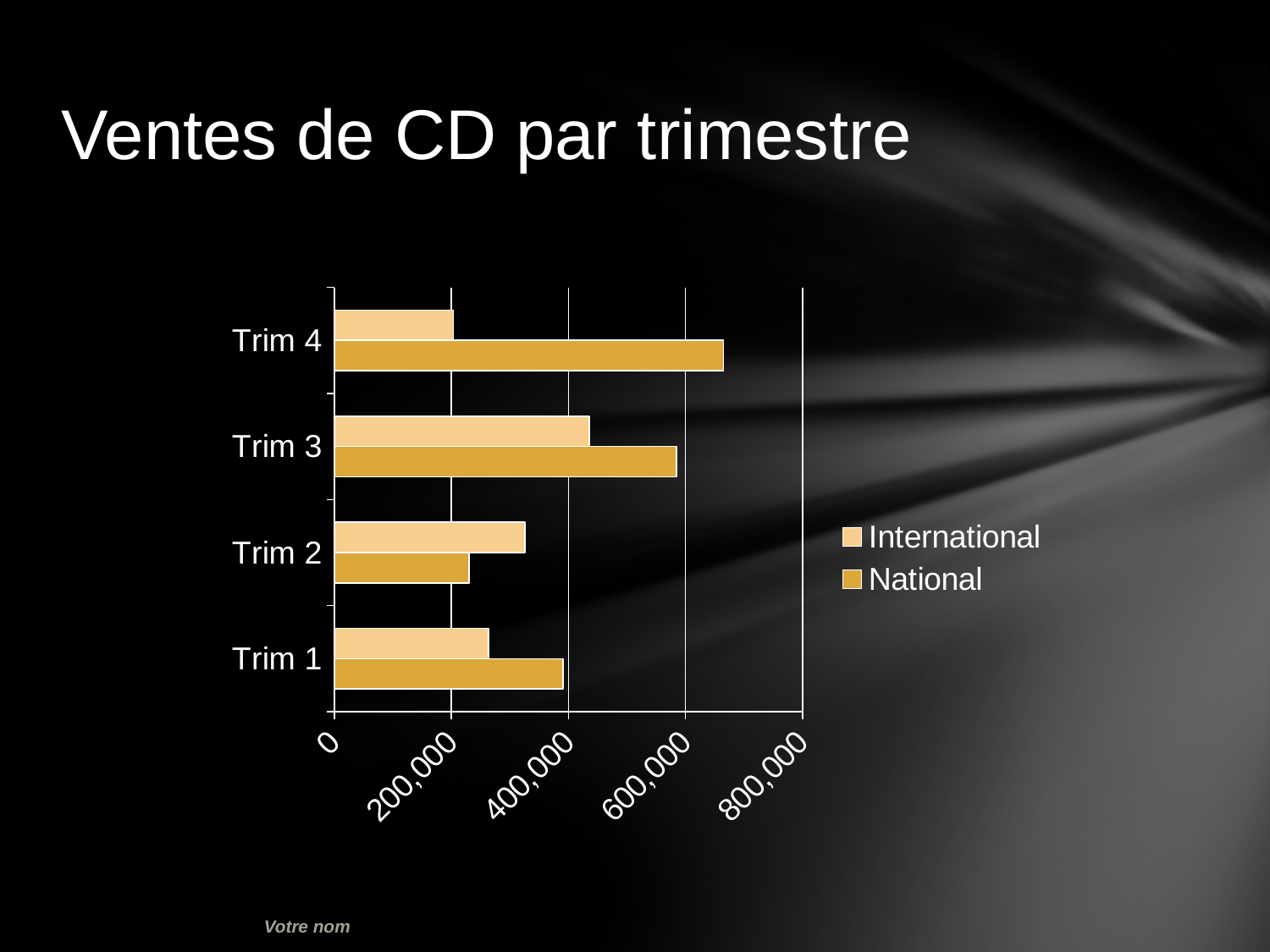

# Ventes de CD par trimestre

### Chart

| Category | National | International |
|---|---|---|
| Trim 1 | 390957.0 | 263902.0 |
| Trim 2 | 229840.0 | 325854.0 |
| Trim 3 | 585063.0 | 435927.0 |
| Trim 4 | 665113.0 | 203750.0 |
Votre nom